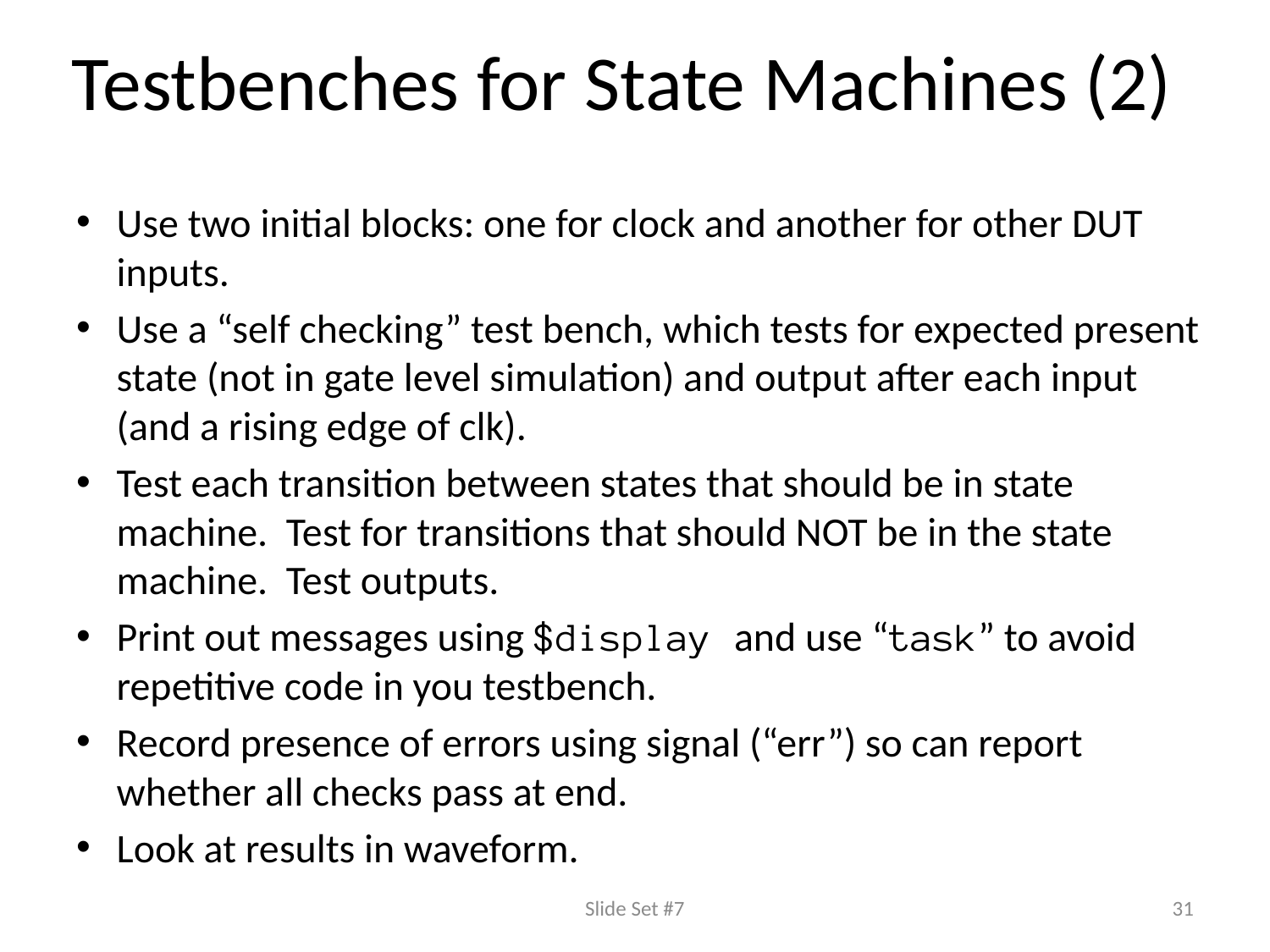

# Testbenches for State Machines (2)
Use two initial blocks: one for clock and another for other DUT inputs.
Use a “self checking” test bench, which tests for expected present state (not in gate level simulation) and output after each input (and a rising edge of clk).
Test each transition between states that should be in state machine.  Test for transitions that should NOT be in the state machine.  Test outputs.
Print out messages using $display and use “task” to avoid repetitive code in you testbench.
Record presence of errors using signal (“err”) so can report whether all checks pass at end.
Look at results in waveform.

Slide Set #7
31